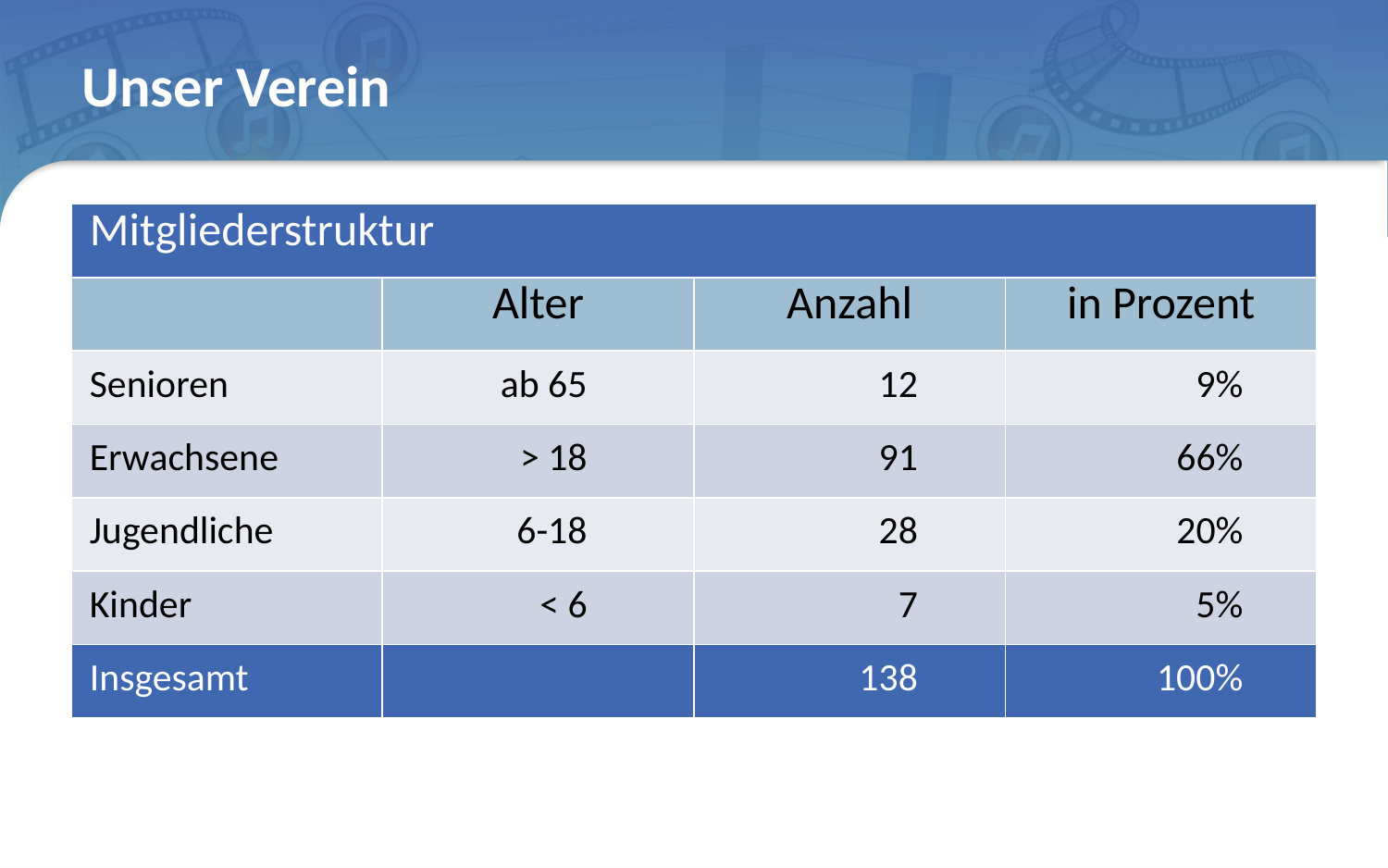

# Unser Verein
| Mitgliederstruktur |  |  |  |
| --- | --- | --- | --- |
|  | Alter | Anzahl | in Prozent |
| Senioren | ab 65 | 12 | 9% |
| Erwachsene | > 18 | 91 | 66% |
| Jugendliche | 6-18 | 28 | 20% |
| Kinder | < 6 | 7 | 5% |
| Insgesamt |  | 138 | 100% |